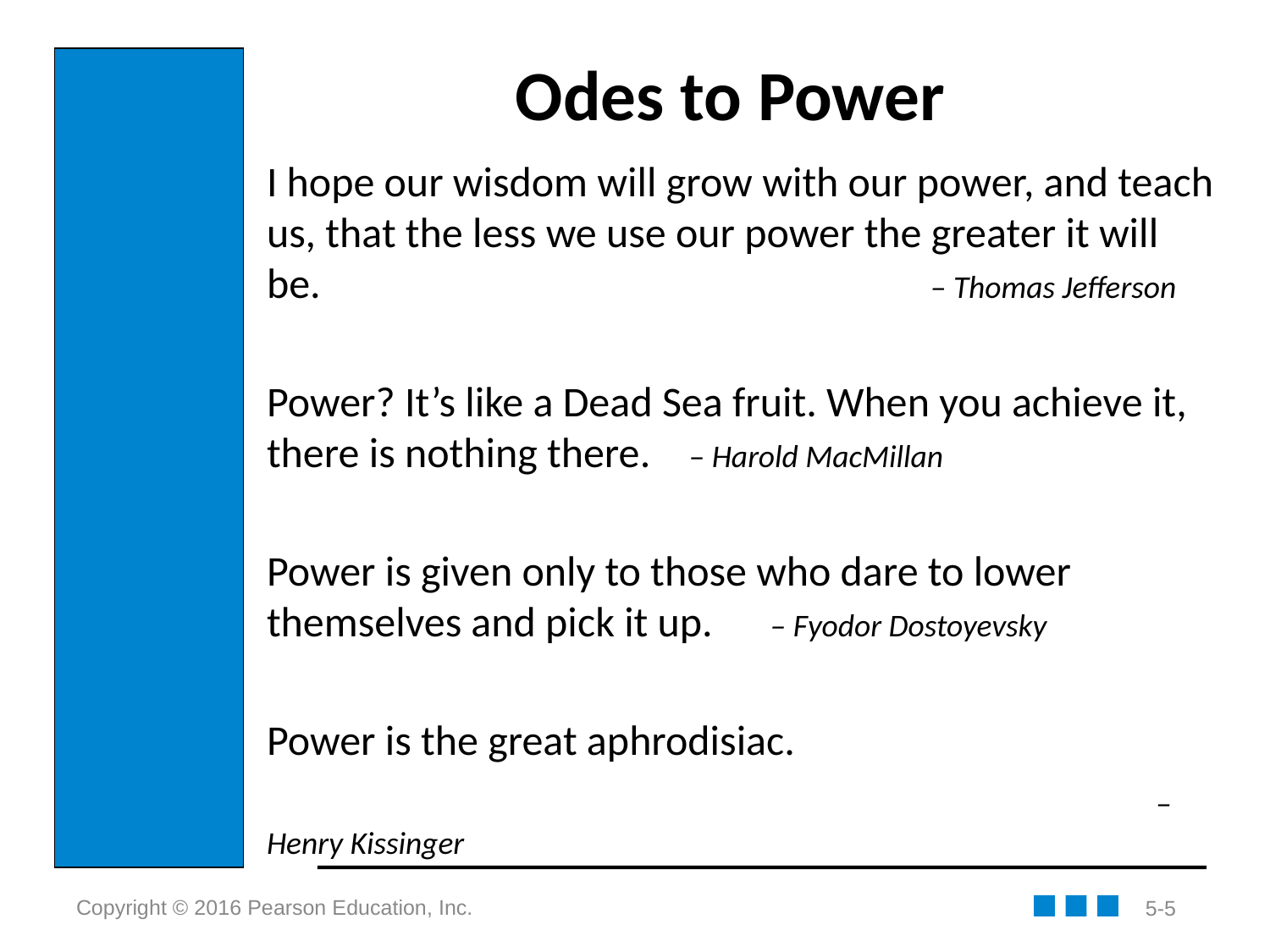

# Odes to Power

I hope our wisdom will grow with our power, and teach us, that the less we use our power the greater it will be. 					   – Thomas Jefferson

Power? It’s like a Dead Sea fruit. When you achieve it, there is nothing there.    – Harold MacMillan

Power is given only to those who dare to lower themselves and pick it up.      – Fyodor Dostoyevsky

Power is the great aphrodisiac.
							– Henry Kissinger

5-5
Copyright © 2016 Pearson Education, Inc.